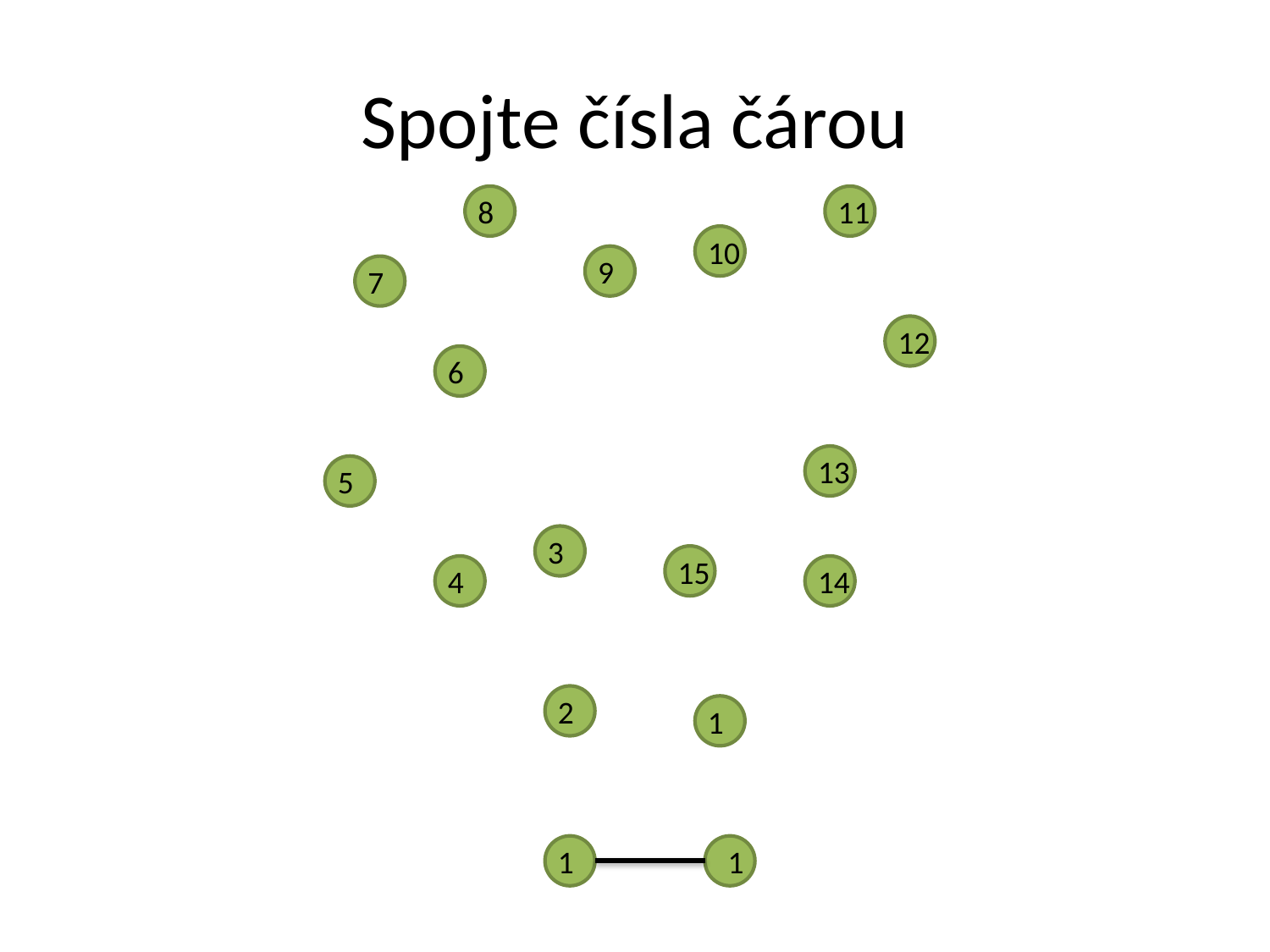

# Spojte čísla čárou

8

11

10

9

7

12

6

13

5

3

15

4

14

2

1

1

1